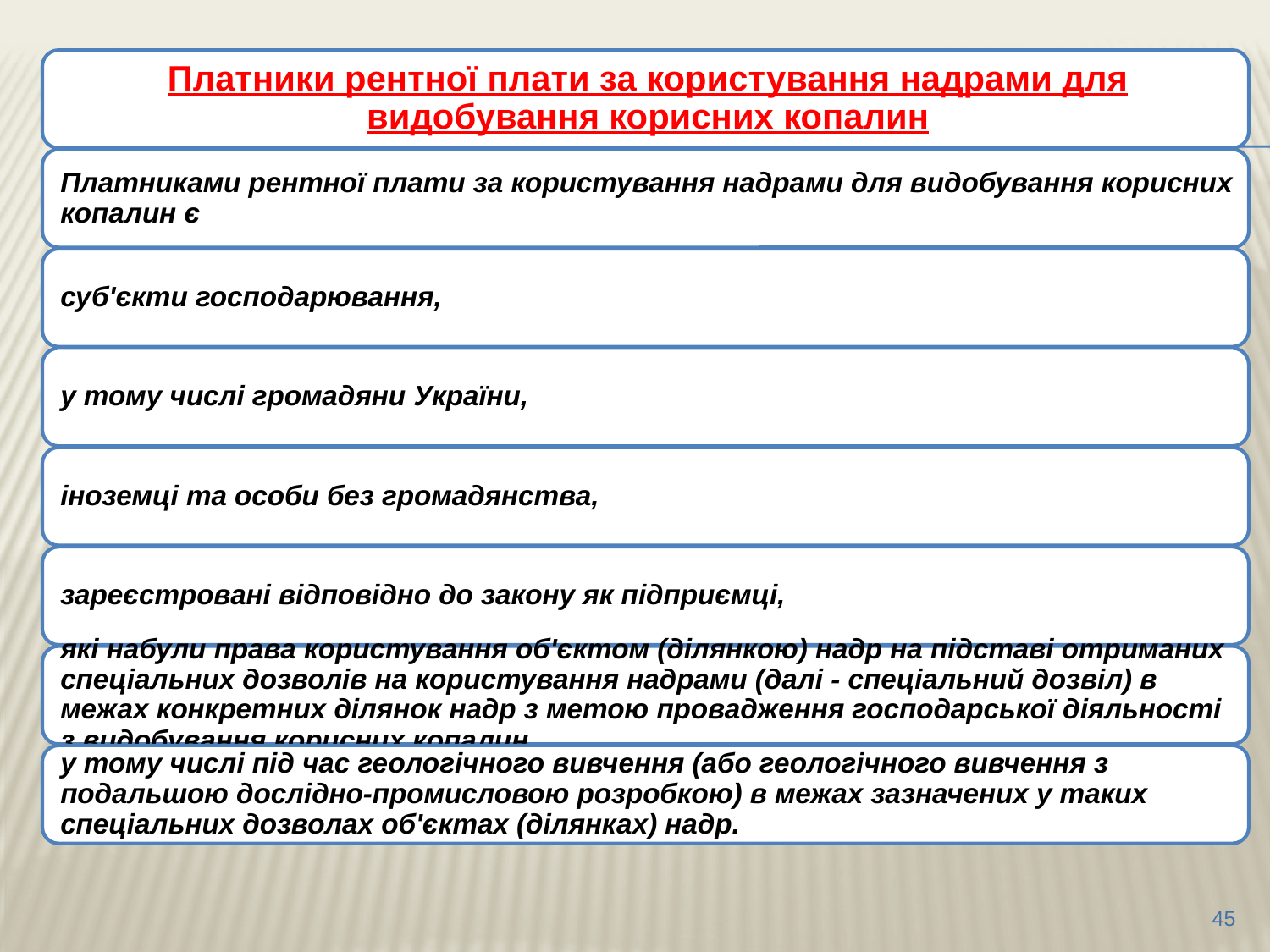

Платники рентної плати за користування надрами для видобування корисних копалин
Платниками рентної плати за користування надрами для видобування корисних копалин є
суб'єкти господарювання,
у тому числі громадяни України,
іноземці та особи без громадянства,
зареєстровані відповідно до закону як підприємці,
які набули права користування об'єктом (ділянкою) надр на підставі отриманих спеціальних дозволів на користування надрами (далі - спеціальний дозвіл) в межах конкретних ділянок надр з метою провадження господарської діяльності з видобування корисних копалин,
у тому числі під час геологічного вивчення (або геологічного вивчення з подальшою дослідно-промисловою розробкою) в межах зазначених у таких спеціальних дозволах об'єктах (ділянках) надр.
45